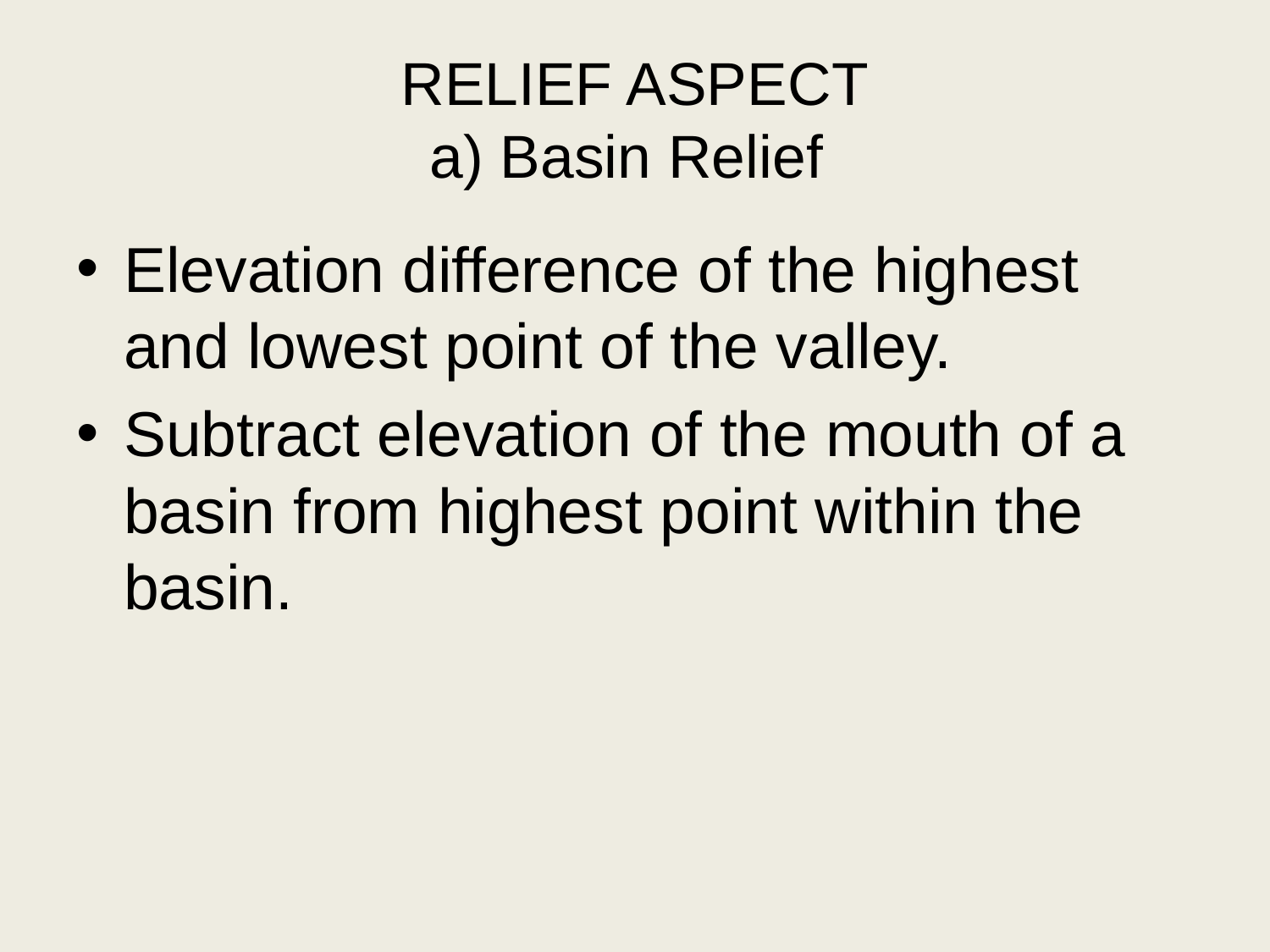

# RELIEF ASPECT a) Basin Relief
Elevation difference of the highest and lowest point of the valley.
Subtract elevation of the mouth of a basin from highest point within the basin.